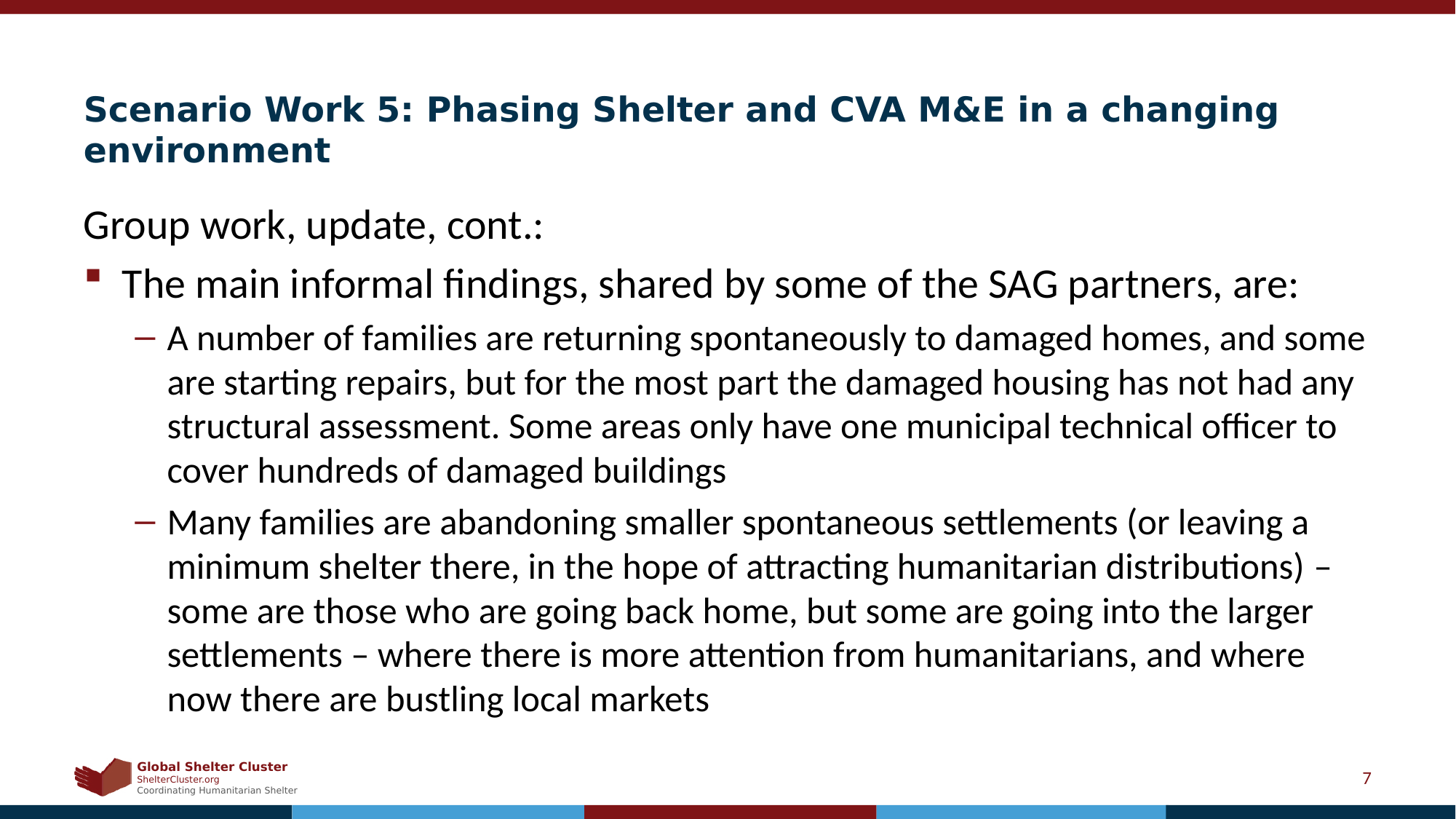

# Scenario Work 5: Phasing Shelter and CVA M&E in a changing environment
Group work, update, cont.:
The main informal findings, shared by some of the SAG partners, are:
A number of families are returning spontaneously to damaged homes, and some are starting repairs, but for the most part the damaged housing has not had any structural assessment. Some areas only have one municipal technical officer to cover hundreds of damaged buildings
Many families are abandoning smaller spontaneous settlements (or leaving a minimum shelter there, in the hope of attracting humanitarian distributions) – some are those who are going back home, but some are going into the larger settlements – where there is more attention from humanitarians, and where now there are bustling local markets

7